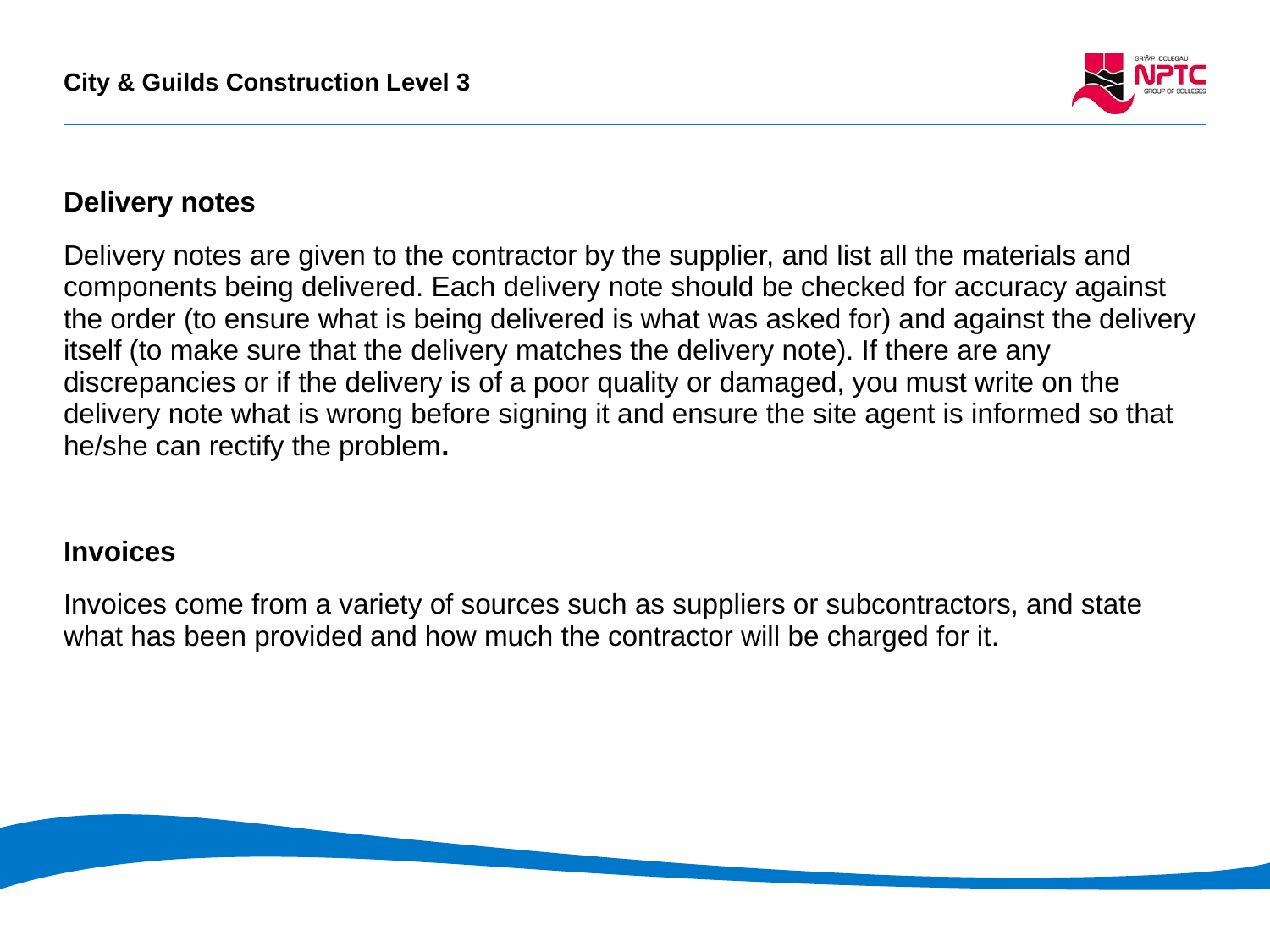

Delivery notes
Delivery notes are given to the contractor by the supplier, and list all the materials and components being delivered. Each delivery note should be checked for accuracy against the order (to ensure what is being delivered is what was asked for) and against the delivery itself (to make sure that the delivery matches the delivery note). If there are any discrepancies or if the delivery is of a poor quality or damaged, you must write on the delivery note what is wrong before signing it and ensure the site agent is informed so that he/she can rectify the problem.

Invoices
Invoices come from a variety of sources such as suppliers or subcontractors, and state what has been provided and how much the contractor will be charged for it.